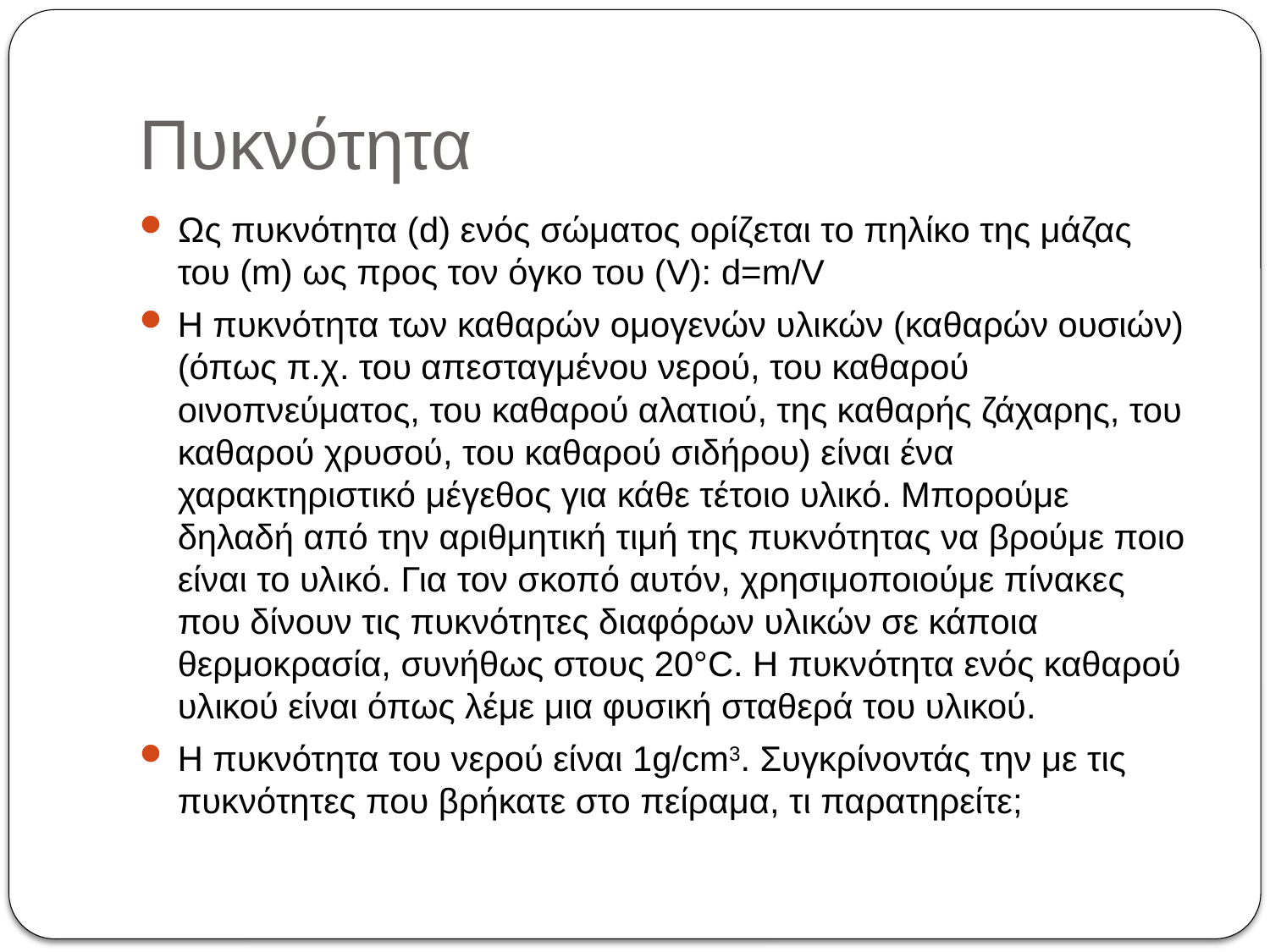

# Πυκνότητα
Ως πυκνότητα (d) ενός σώματος ορίζεται το πηλίκο της μάζας του (m) ως προς τον όγκο του (V): d=m/V
Η πυκνότητα των καθαρών ομογενών υλικών (καθαρών ουσιών) (όπως π.χ. του απεσταγμένου νερού, του καθαρού οινοπνεύματος, του καθαρού αλατιού, της καθαρής ζάχαρης, του καθαρού χρυσού, του καθαρού σιδήρου) είναι ένα χαρακτηριστικό μέγεθος για κάθε τέτοιο υλικό. Μπορούμε δηλαδή από την αριθμητική τιμή της πυκνότητας να βρούμε ποιο είναι το υλικό. Για τον σκοπό αυτόν, χρησιμοποιούμε πίνακες που δίνουν τις πυκνότητες διαφόρων υλικών σε κάποια θερμοκρασία, συνήθως στους 20°C. Η πυκνότητα ενός καθαρού υλικού είναι όπως λέμε μια φυσική σταθερά του υλικού.
Η πυκνότητα του νερού είναι 1g/cm3. Συγκρίνοντάς την με τις πυκνότητες που βρήκατε στο πείραμα, τι παρατηρείτε;